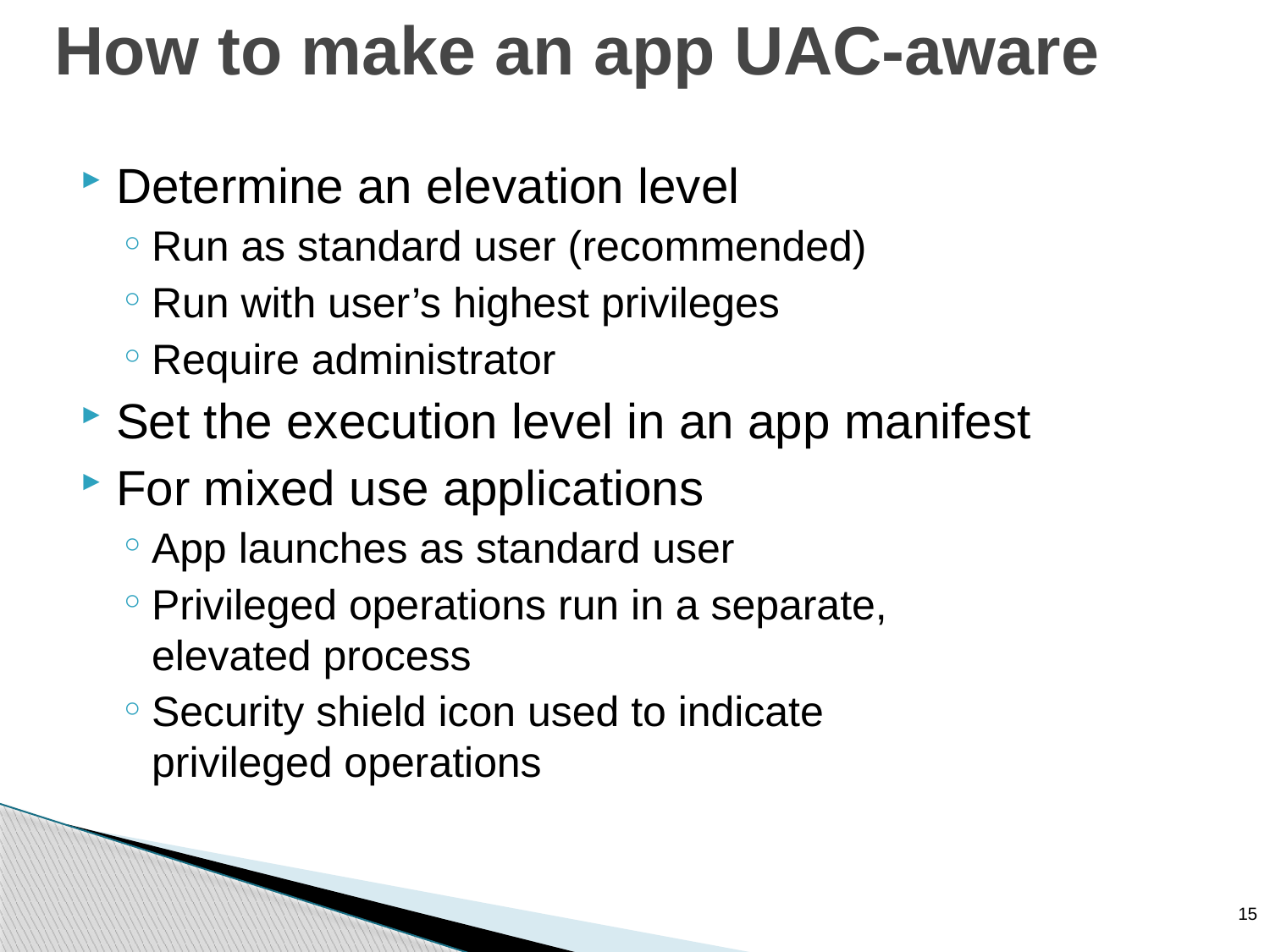

# How to make an app UAC-aware
Determine an elevation level
Run as standard user (recommended)
Run with user’s highest privileges
Require administrator
Set the execution level in an app manifest
For mixed use applications
App launches as standard user
Privileged operations run in a separate,
elevated process
Security shield icon used to indicate
privileged operations
15